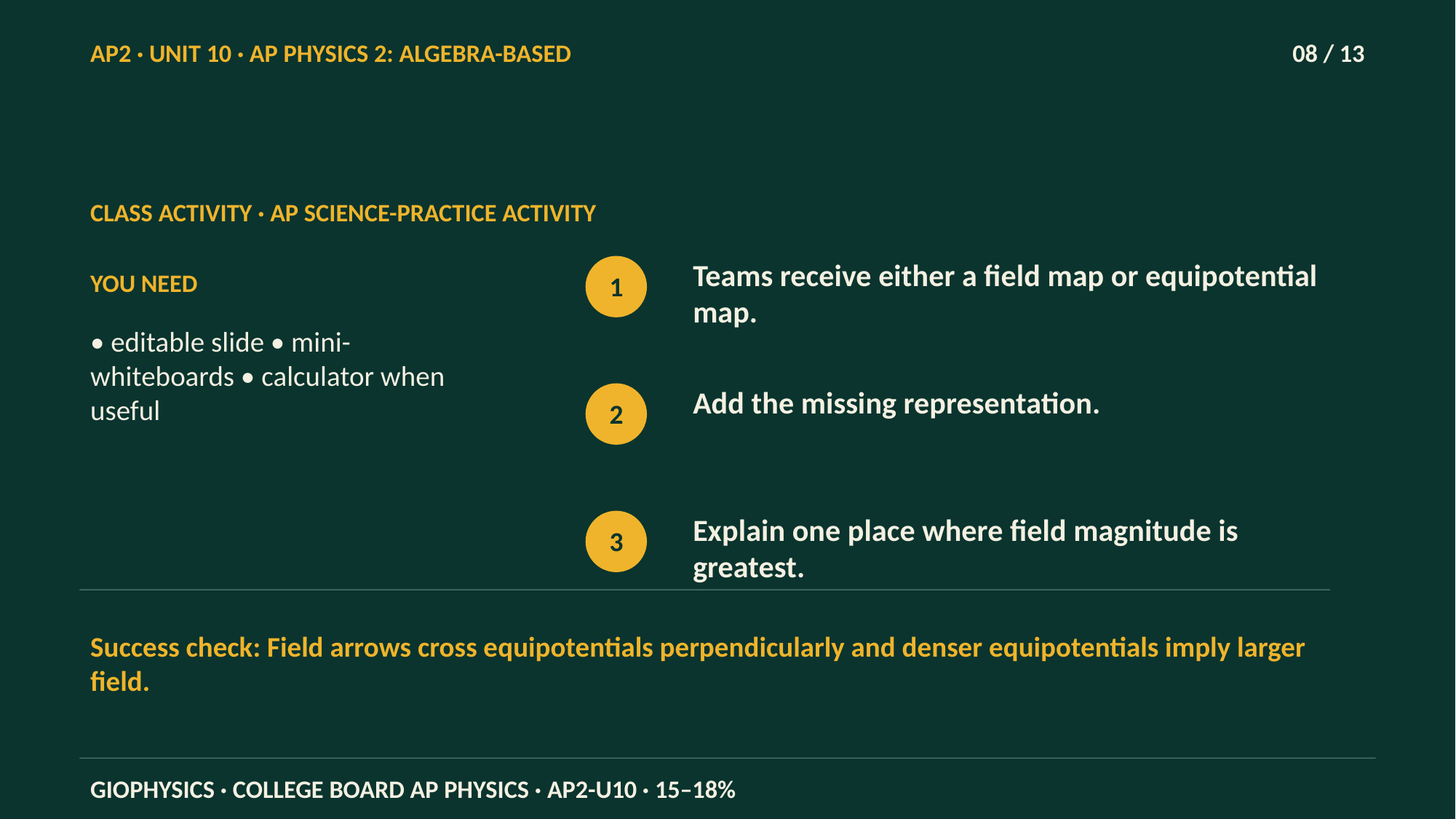

AP2 · UNIT 10 · AP PHYSICS 2: ALGEBRA-BASED
08 / 13

CLASS ACTIVITY · AP SCIENCE-PRACTICE ACTIVITY
Teams receive either a field map or equipotential map.

YOU NEED
1
• editable slide • mini-whiteboards • calculator when useful
Add the missing representation.

2
Explain one place where field magnitude is greatest.

3

Success check: Field arrows cross equipotentials perpendicularly and denser equipotentials imply larger field.

GIOPHYSICS · COLLEGE BOARD AP PHYSICS · AP2-U10 · 15–18%